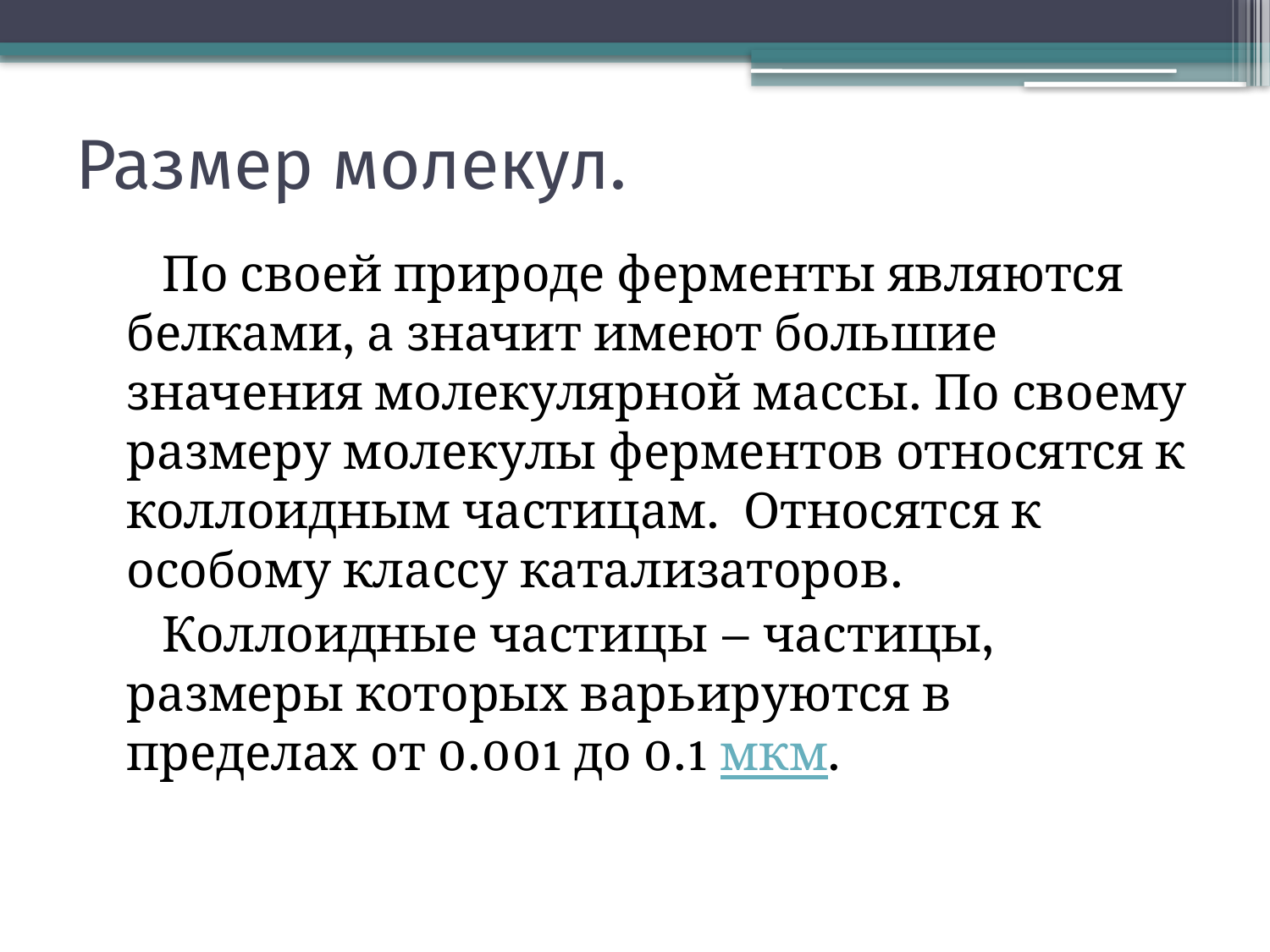

# Размер молекул.
      По своей природе ферменты являются белками, а значит имеют большие значения молекулярной массы. По своему размеру молекулы ферментов относятся к коллоидным частицам.  Относятся к особому классу катализаторов.
      Коллоидные частицы – частицы, размеры которых варьируются в пределах от 0.001 до 0.1 мкм.